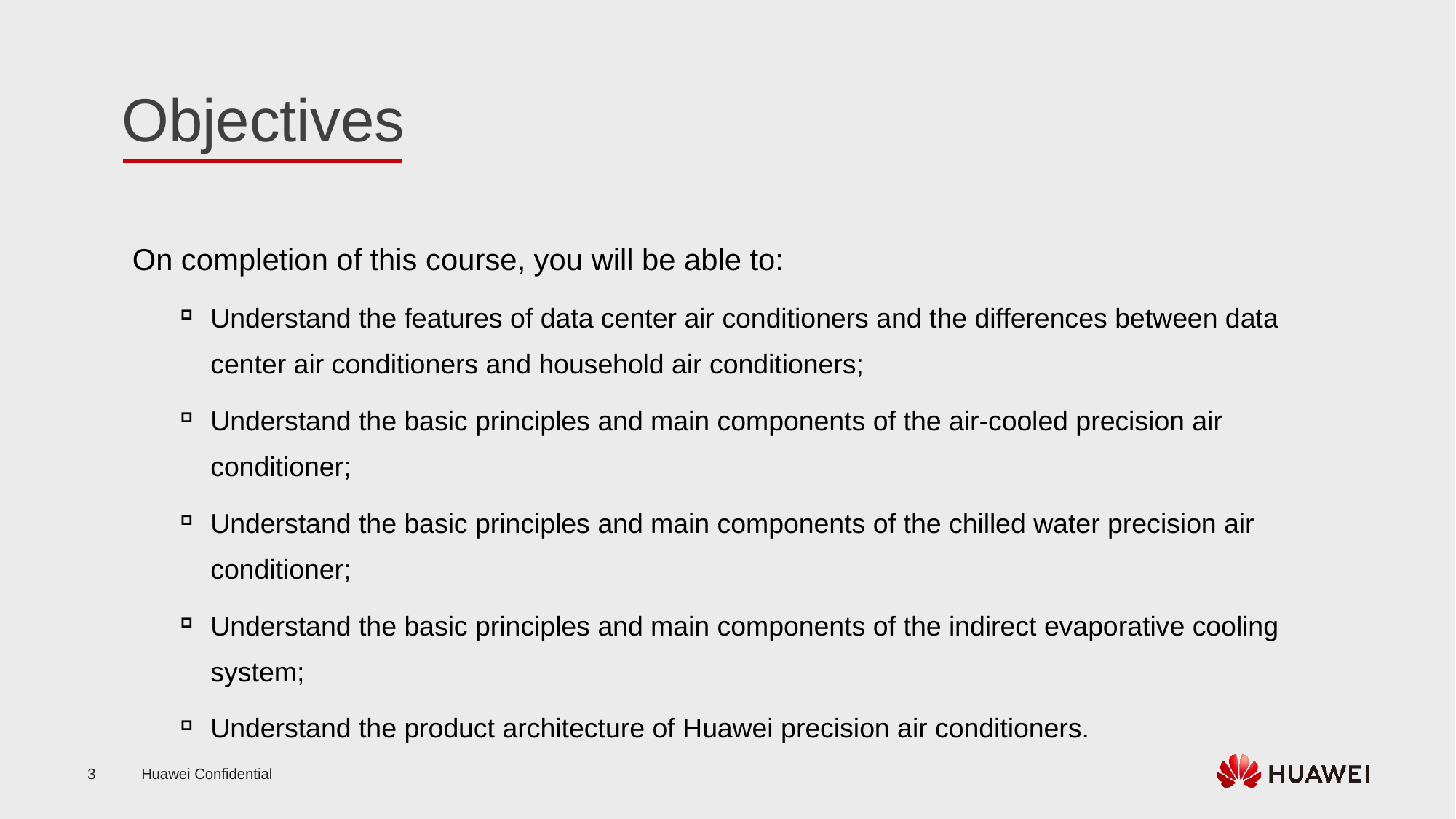

On completion of this course, you will be able to:
Understand the features of data center air conditioners and the differences between data center air conditioners and household air conditioners;
Understand the basic principles and main components of the air-cooled precision air conditioner;
Understand the basic principles and main components of the chilled water precision air conditioner;
Understand the basic principles and main components of the indirect evaporative cooling system;
Understand the product architecture of Huawei precision air conditioners.